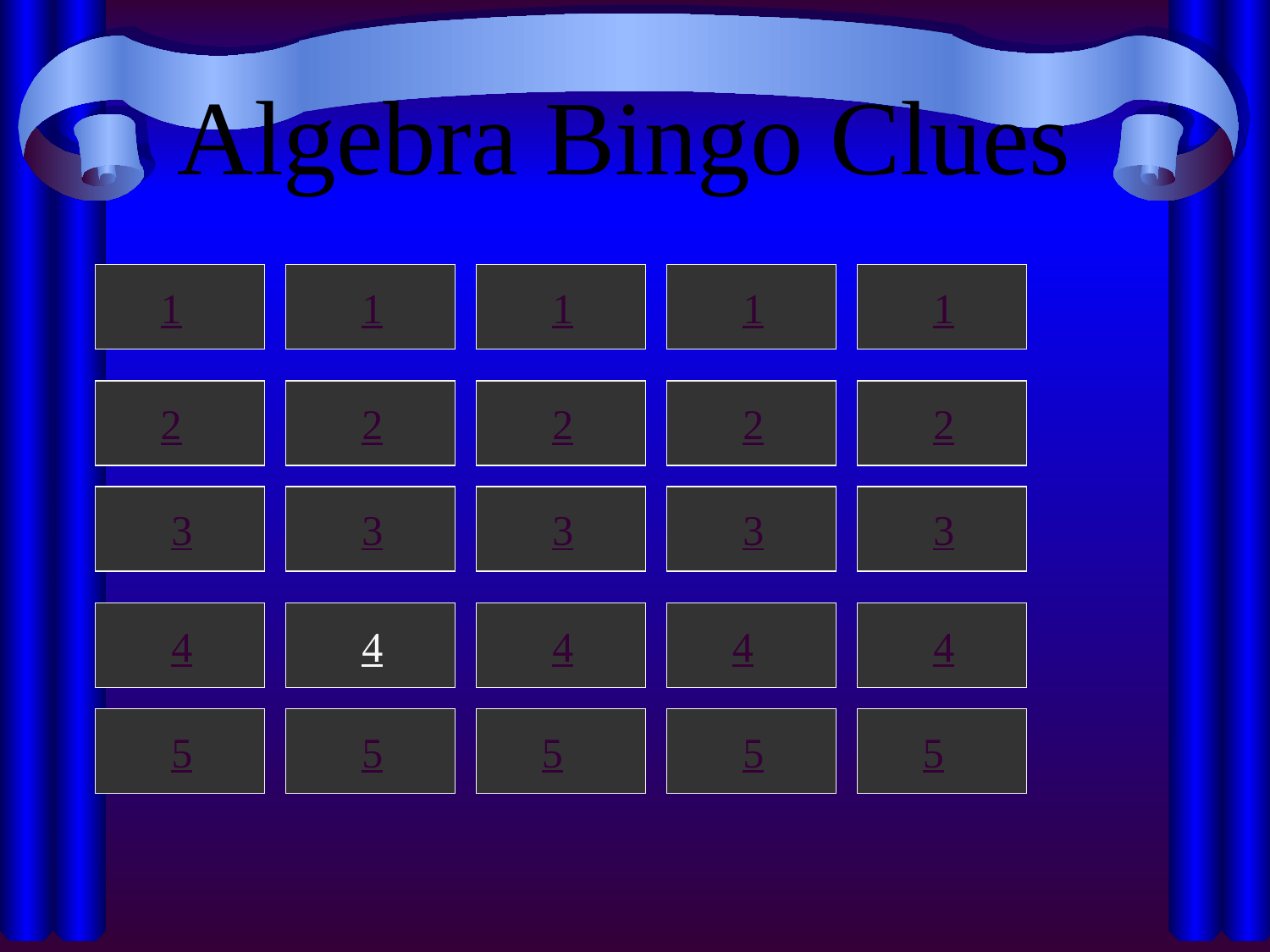

Algebra Bingo Clues

   1
   1
   1
    1
    1

   2
    2
   2
    2
   2

    3
   3
   3
    3
   3

    4
    4
    4
  4
    4

   5
   5
   5
    5
  5